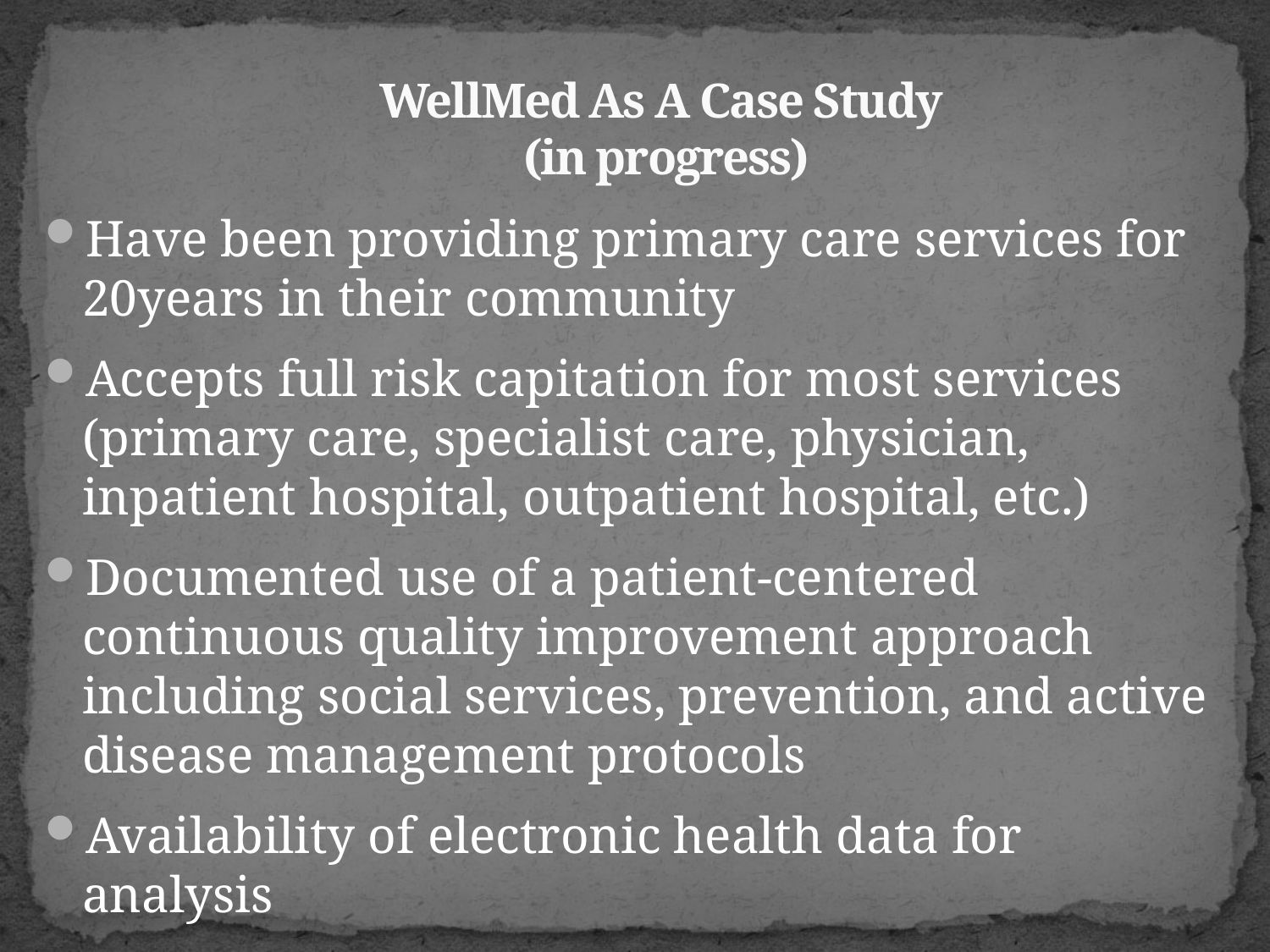

# WellMed As A Case Study (in progress)
Have been providing primary care services for 20years in their community
Accepts full risk capitation for most services (primary care, specialist care, physician, inpatient hospital, outpatient hospital, etc.)
Documented use of a patient-centered continuous quality improvement approach including social services, prevention, and active disease management protocols
Availability of electronic health data for analysis